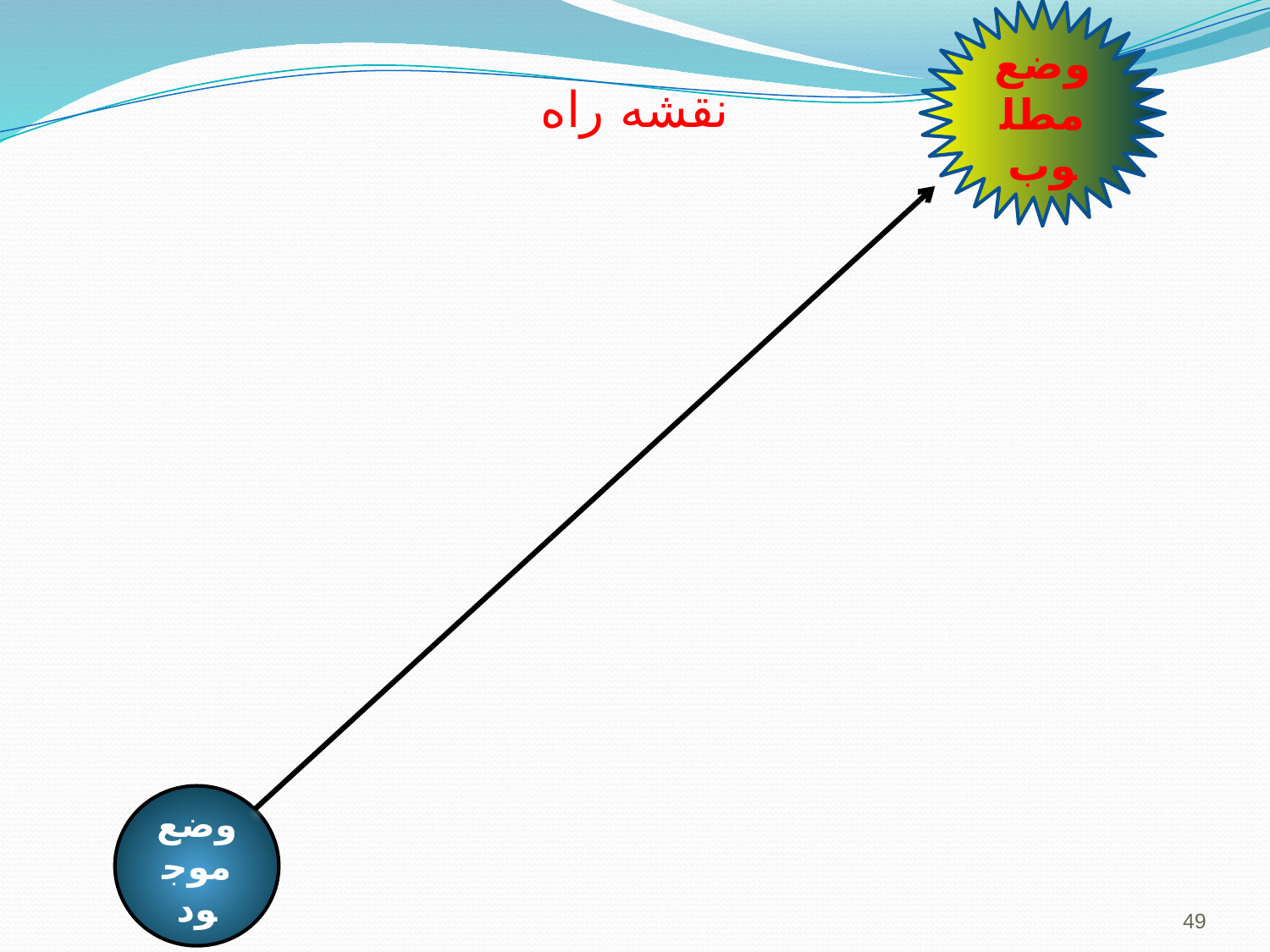

وضع مطلوب
# نقشه راه

وضع موجود
49